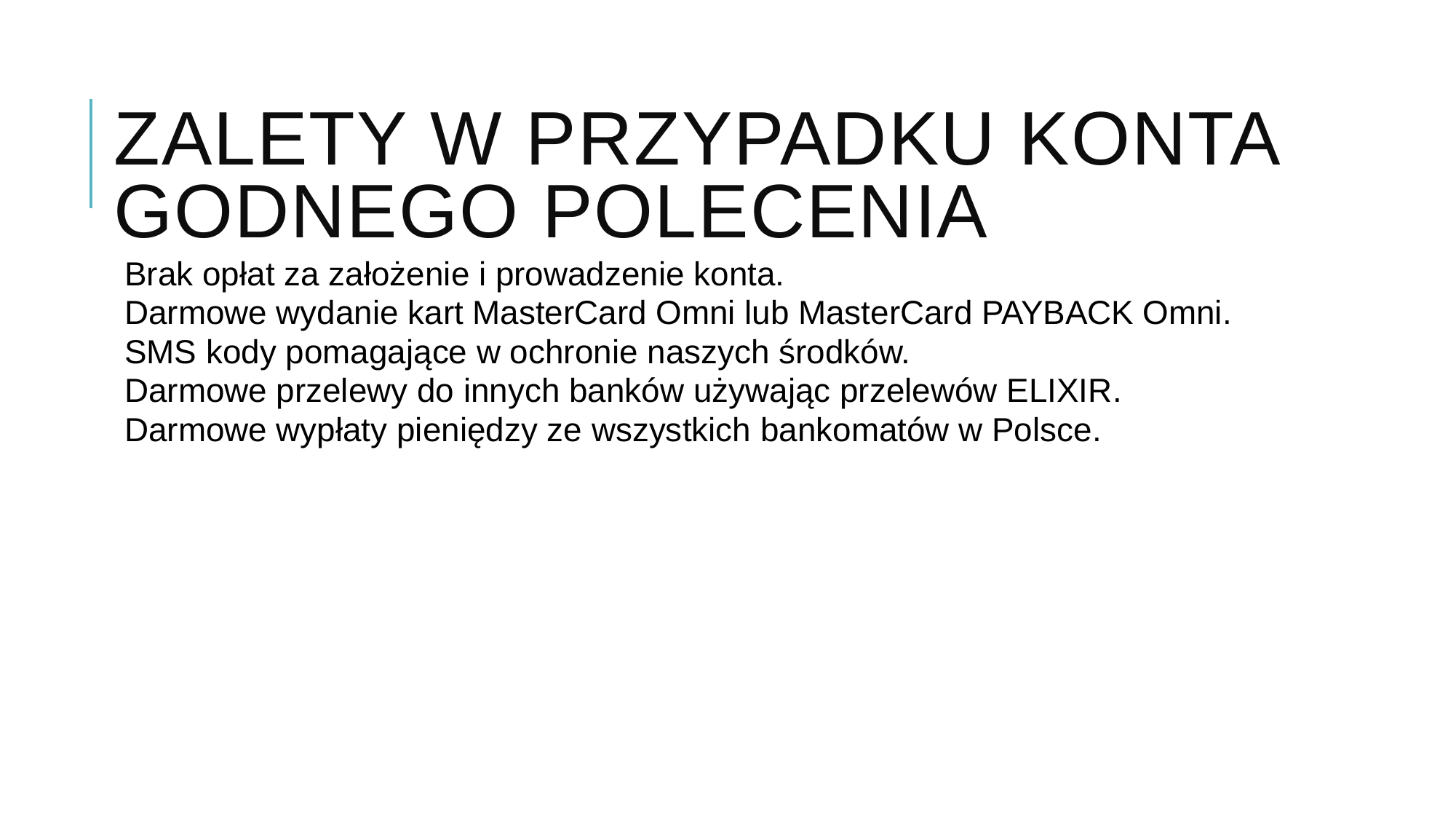

# Zalety w przypadku Konta godnego polecenia
Brak opłat za założenie i prowadzenie konta.
Darmowe wydanie kart MasterCard Omni lub MasterCard PAYBACK Omni.
SMS kody pomagające w ochronie naszych środków.
Darmowe przelewy do innych banków używając przelewów ELIXIR.
Darmowe wypłaty pieniędzy ze wszystkich bankomatów w Polsce.